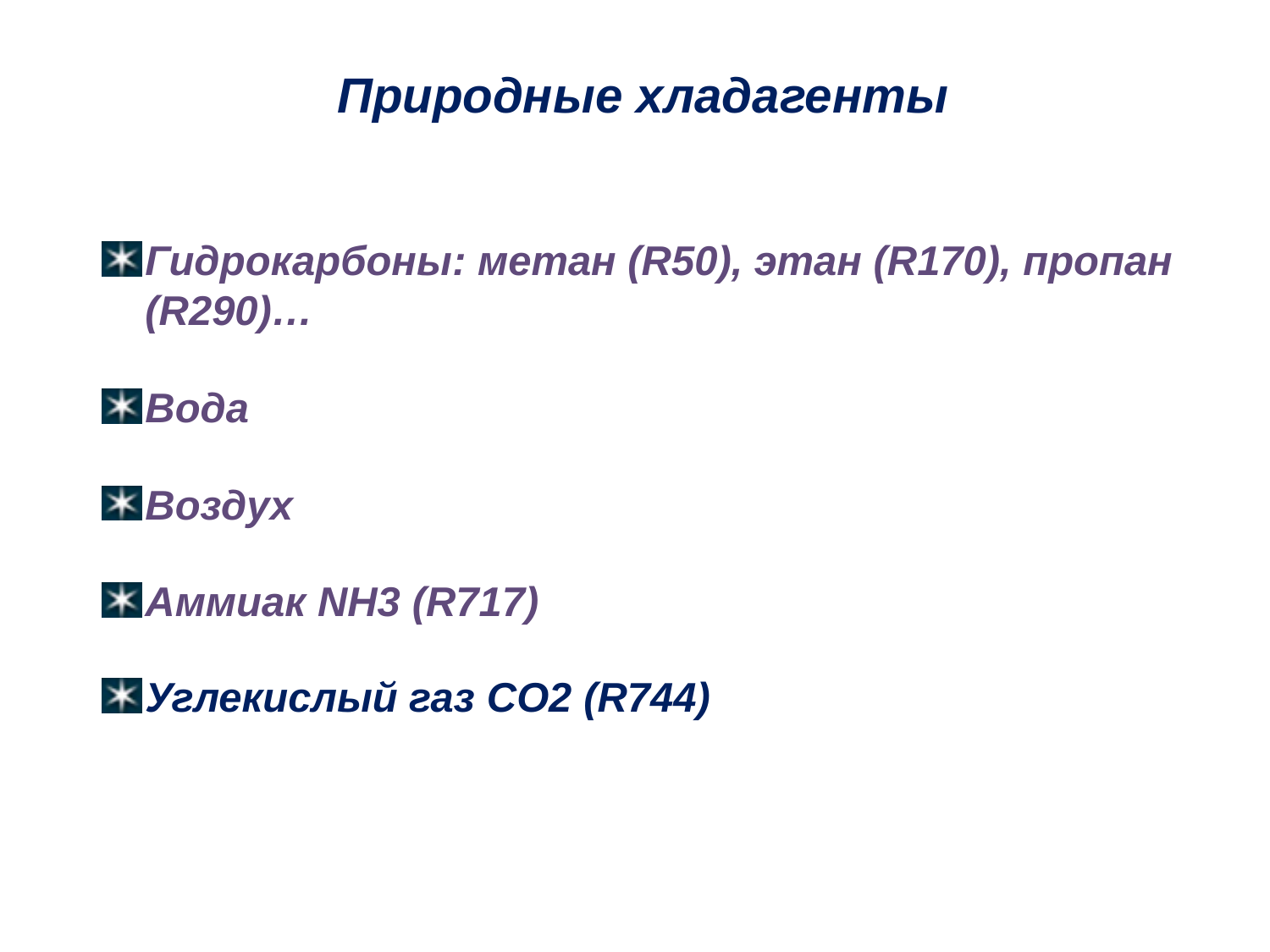

# Природные хладагенты
Гидрокарбоны: метан (R50), этан (R170), пропан (R290)…

Вода

Воздух

Аммиак NH3 (R717)

Углекислый газ CO2 (R744)